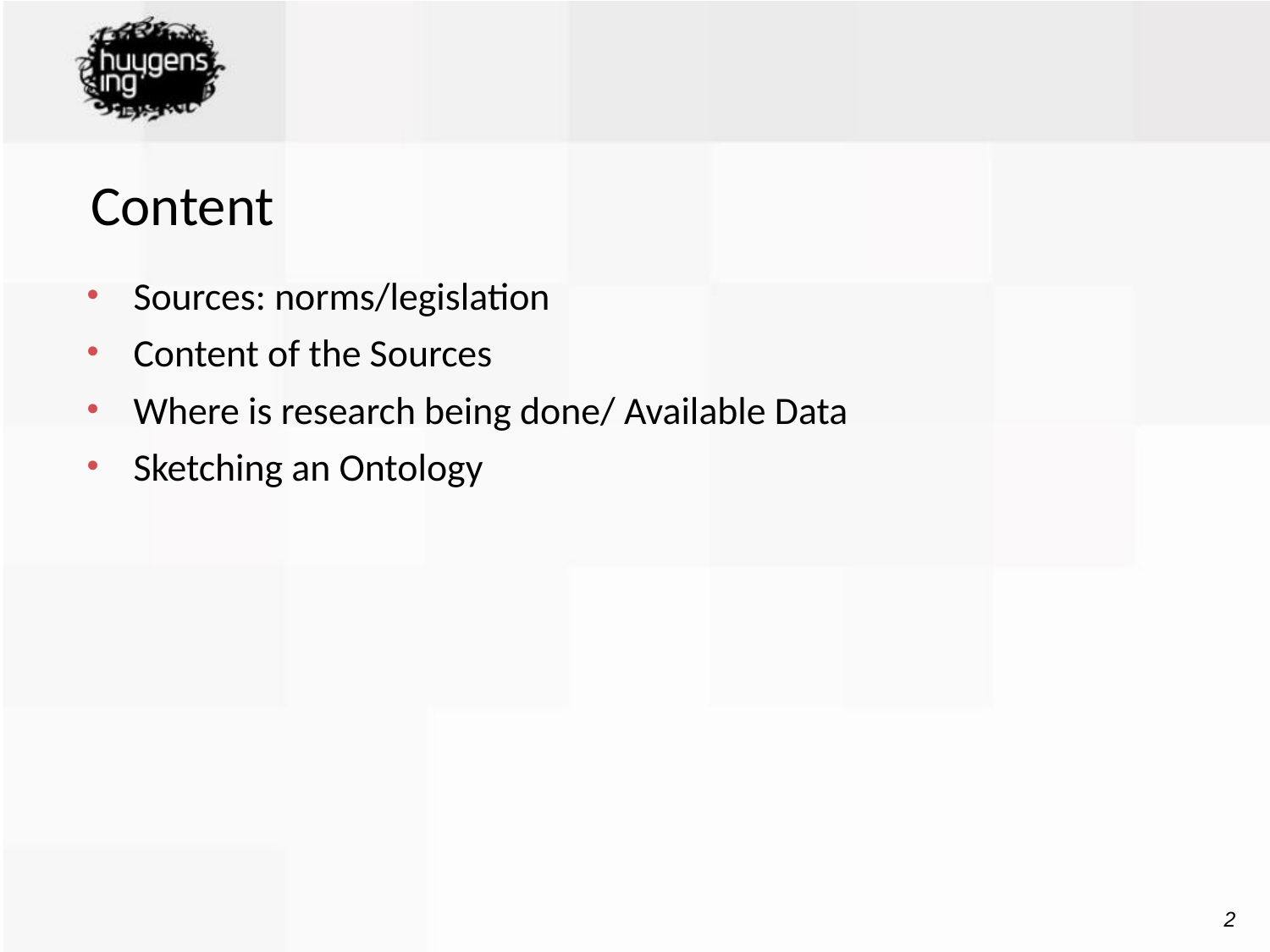

Content
Sources: norms/legislation
Content of the Sources
Where is research being done/ Available Data
Sketching an Ontology

2